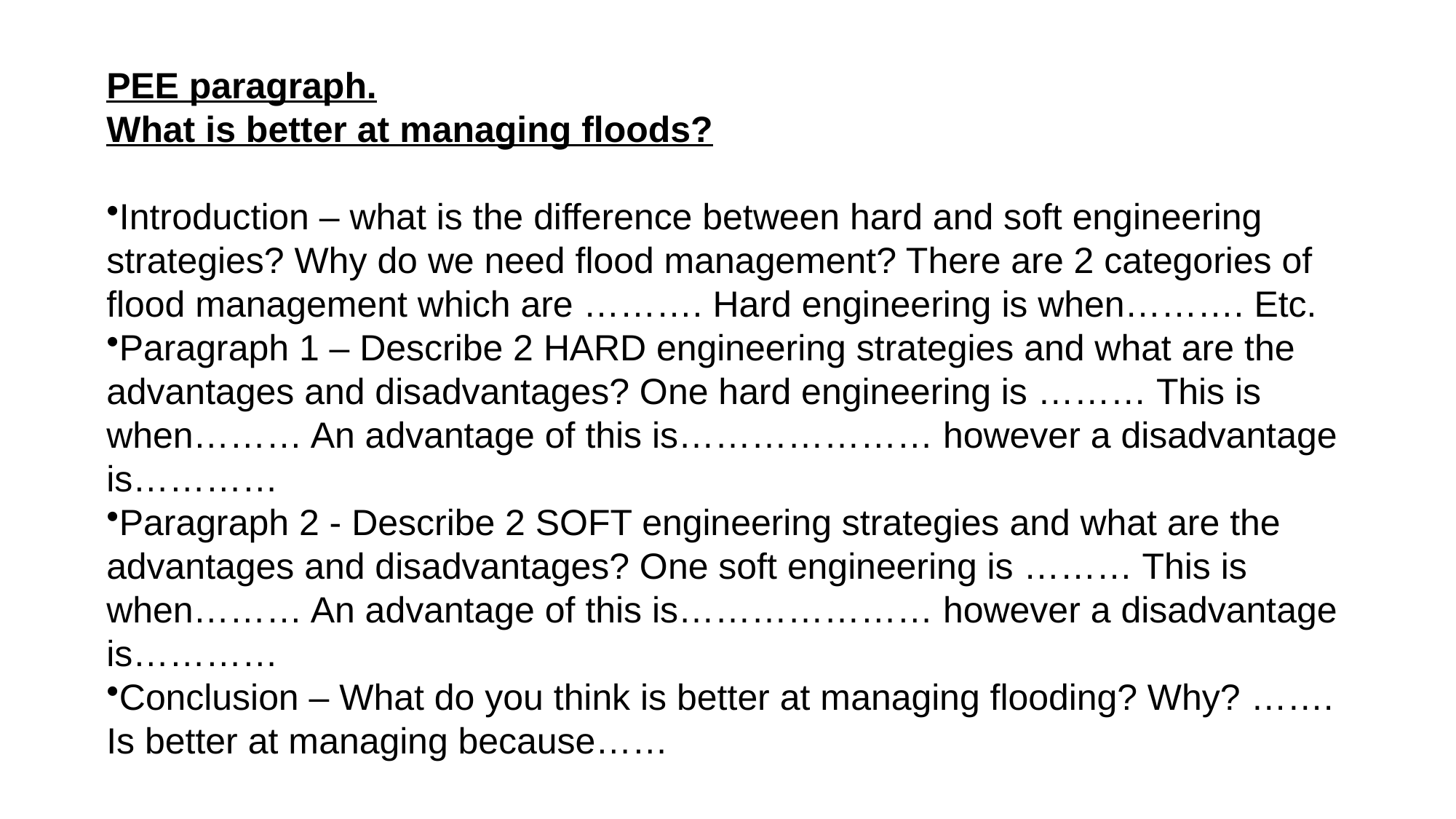

PEE paragraph.
What is better at managing floods?

Introduction – what is the difference between hard and soft engineering strategies? Why do we need flood management? There are 2 categories of flood management which are ………. Hard engineering is when………. Etc.
Paragraph 1 – Describe 2 HARD engineering strategies and what are the advantages and disadvantages? One hard engineering is ……… This is when……… An advantage of this is………………… however a disadvantage is…………
Paragraph 2 - Describe 2 SOFT engineering strategies and what are the advantages and disadvantages? One soft engineering is ……… This is when……… An advantage of this is………………… however a disadvantage is…………
Conclusion – What do you think is better at managing flooding? Why? ……. Is better at managing because……